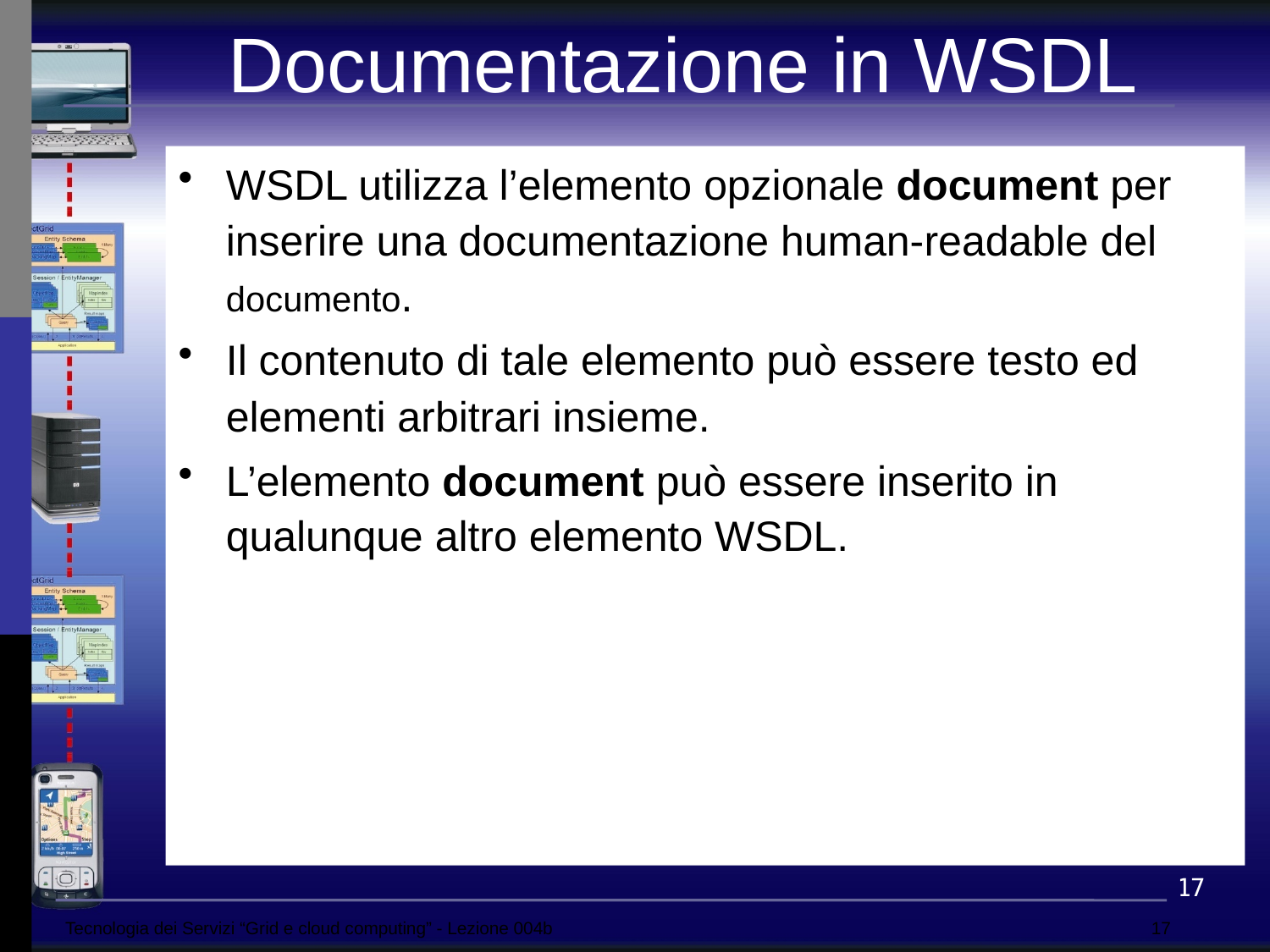

Documentazione in WSDL
WSDL utilizza l’elemento opzionale document per inserire una documentazione human-readable del documento.
Il contenuto di tale elemento può essere testo ed elementi arbitrari insieme.
L’elemento document può essere inserito in qualunque altro elemento WSDL.